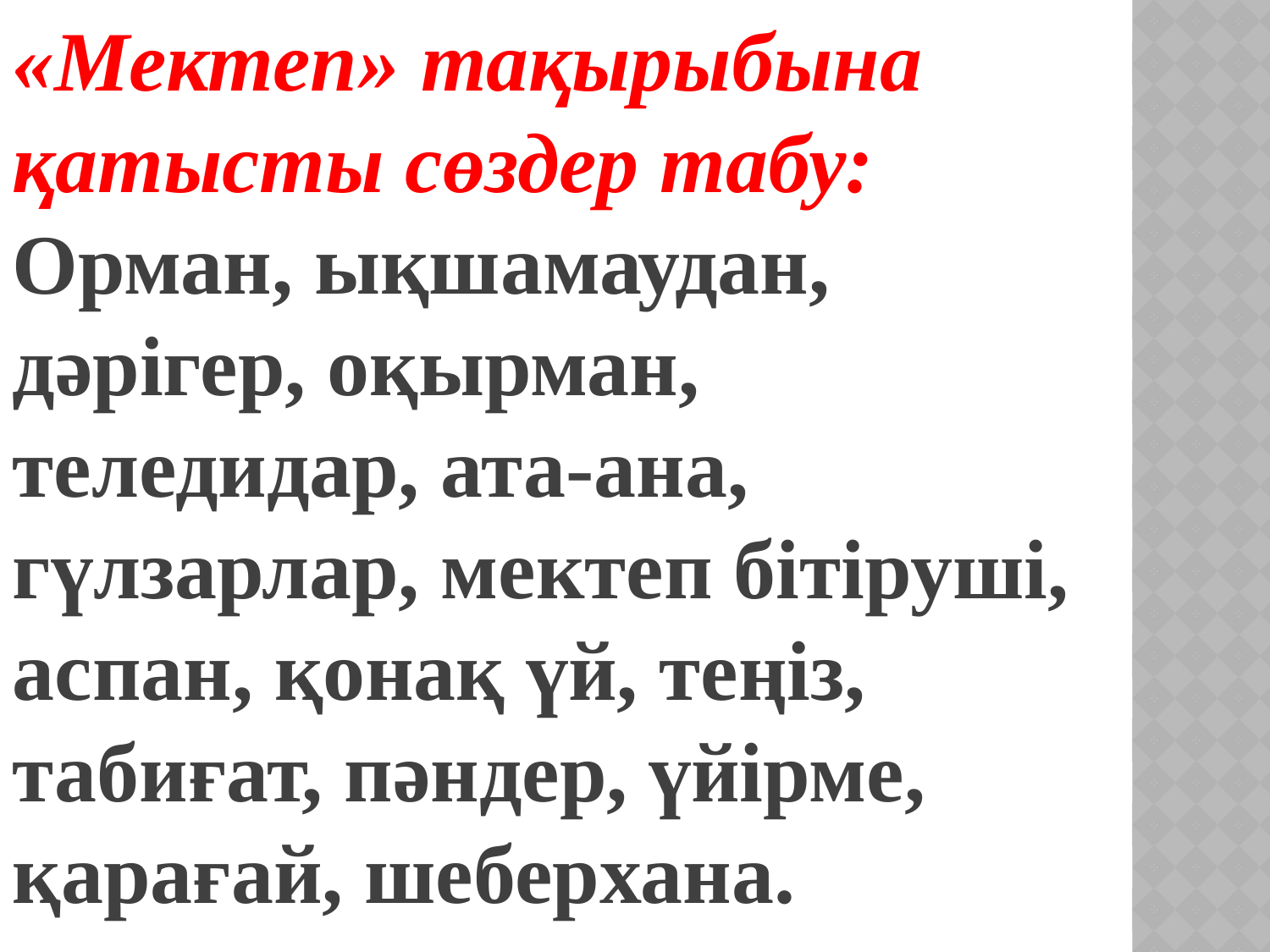

«Мектеп» тақырыбына қатысты сөздер табу: Орман, ықшамаудан, дәрігер, оқырман, теледидар, ата-ана, гүлзарлар, мектеп бітіруші, аспан, қонақ үй, теңіз, табиғат, пәндер, үйірме, қарағай, шеберхана.